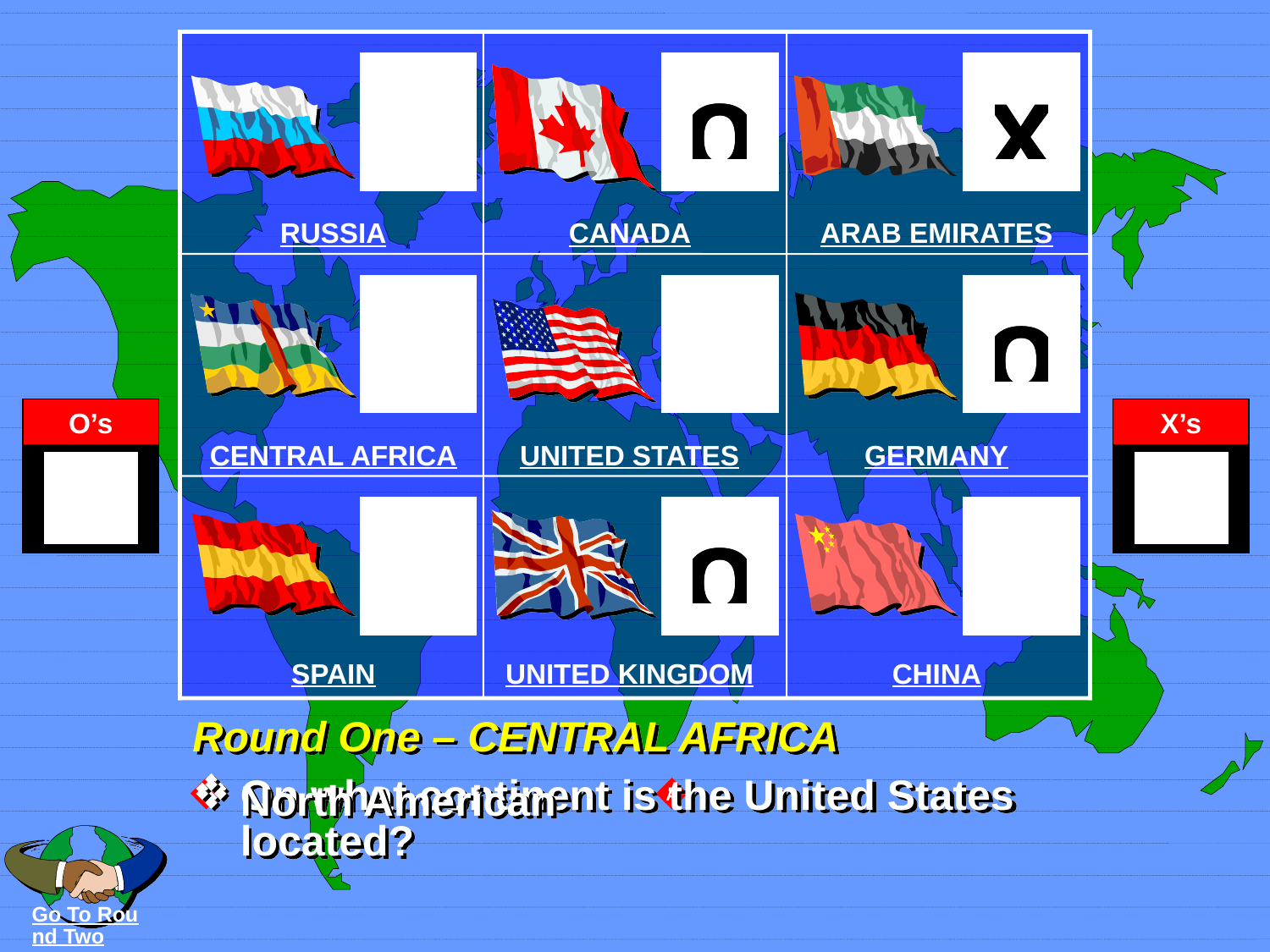

RUSSIA
CANADA
ARAB EMIRATES
CENTRAL AFRICA
UNITED STATES
GERMANY
SPAIN
UNITED KINGDOM
CHINA
# Round One – CENTRAL AFRICA
On what continent is the United States located?
North American
Go To Round Two